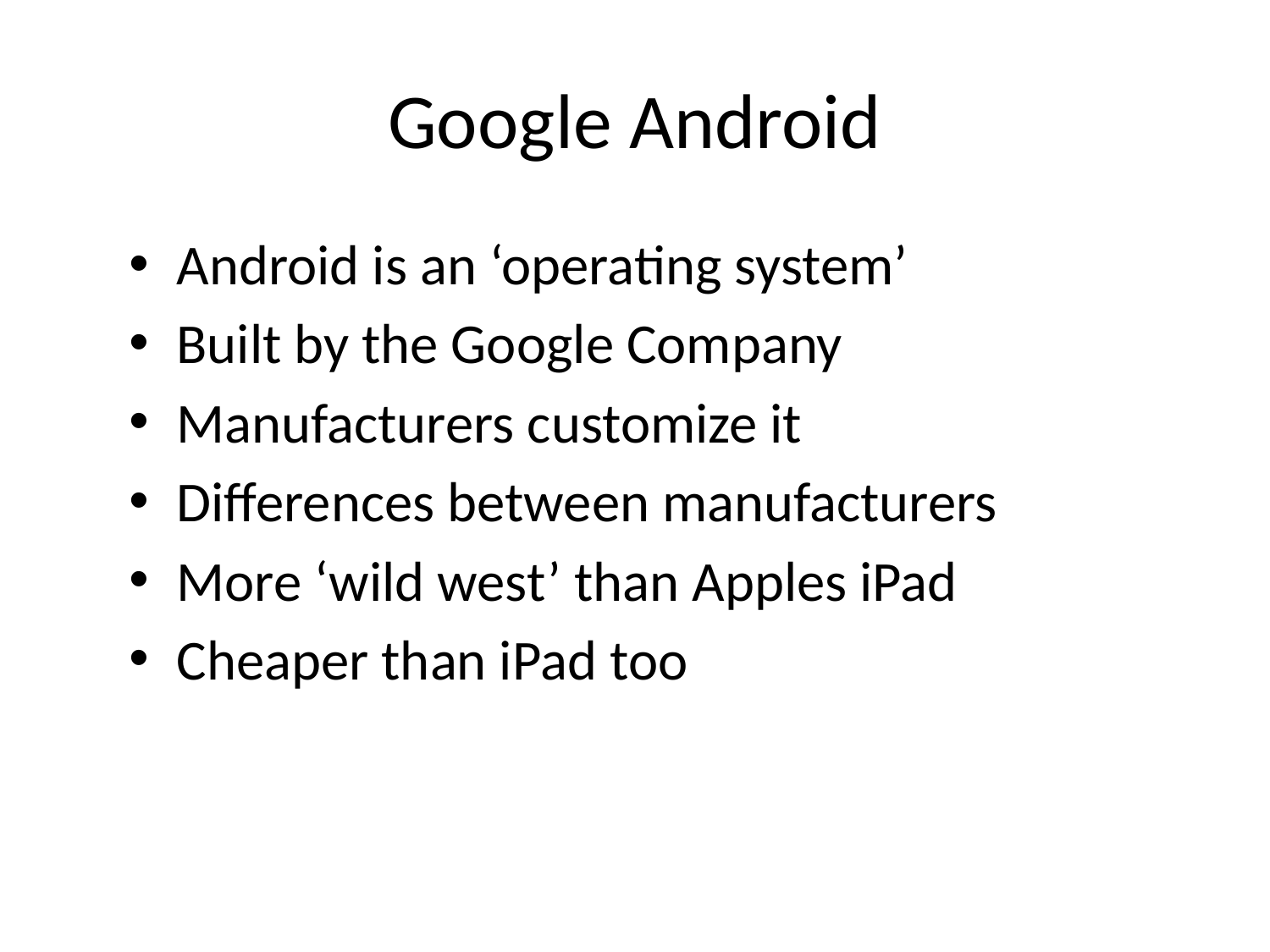

# Google Android
Android is an ‘operating system’
Built by the Google Company
Manufacturers customize it
Differences between manufacturers
More ‘wild west’ than Apples iPad
Cheaper than iPad too